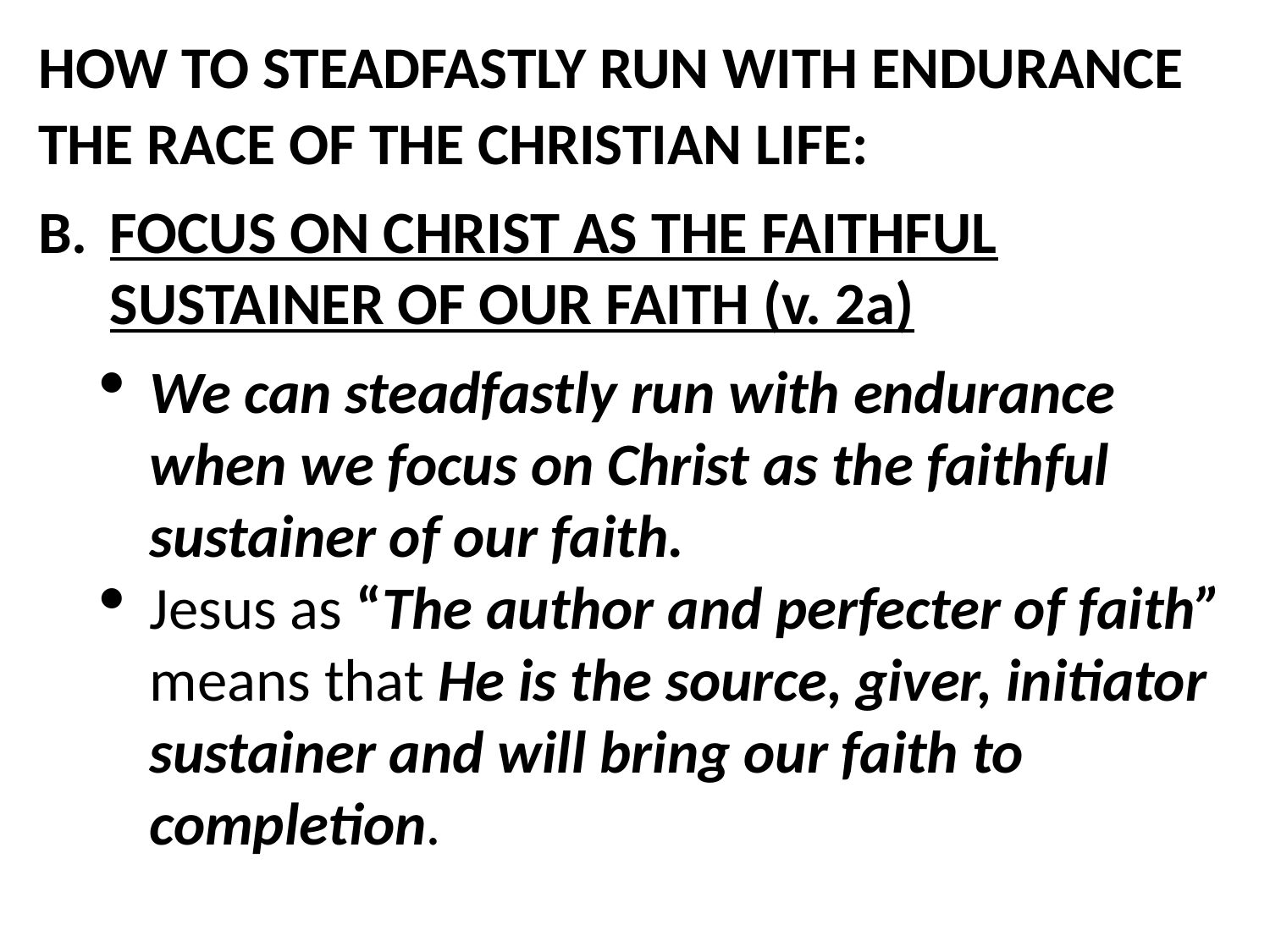

HOW TO STEADFASTLY RUN WITH ENDURANCE THE RACE OF THE CHRISTIAN LIFE:

FOCUS ON CHRIST AS THE FAITHFUL SUSTAINER OF OUR FAITH (v. 2a)

We can steadfastly run with endurance when we focus on Christ as the faithful sustainer of our faith.
Jesus as “The author and perfecter of faith” means that He is the source, giver, initiator sustainer and will bring our faith to completion.